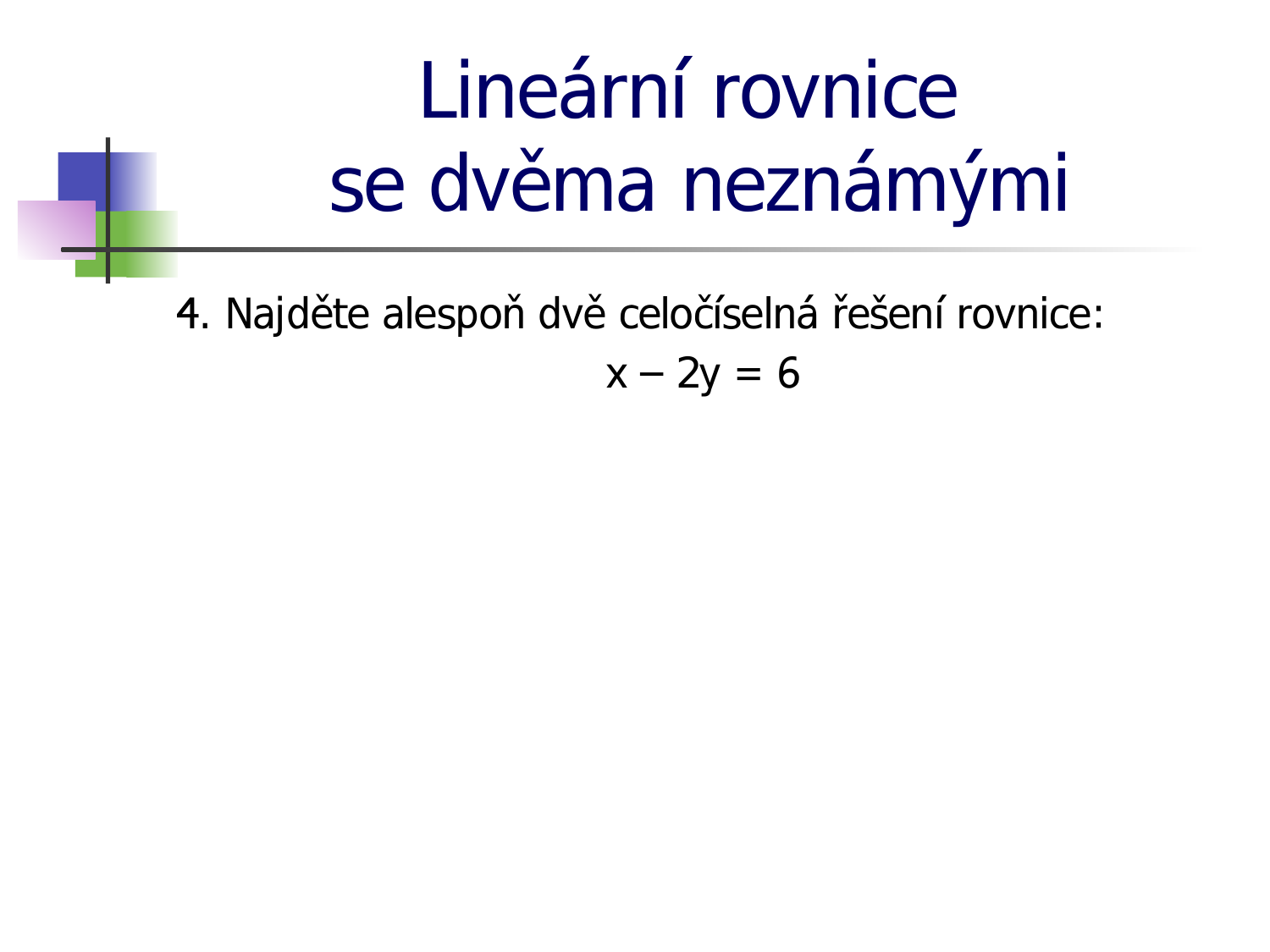

# Lineární rovnice se dvěma neznámými
4. Najděte alespoň dvě celočíselná řešení rovnice:
x – 2y = 6